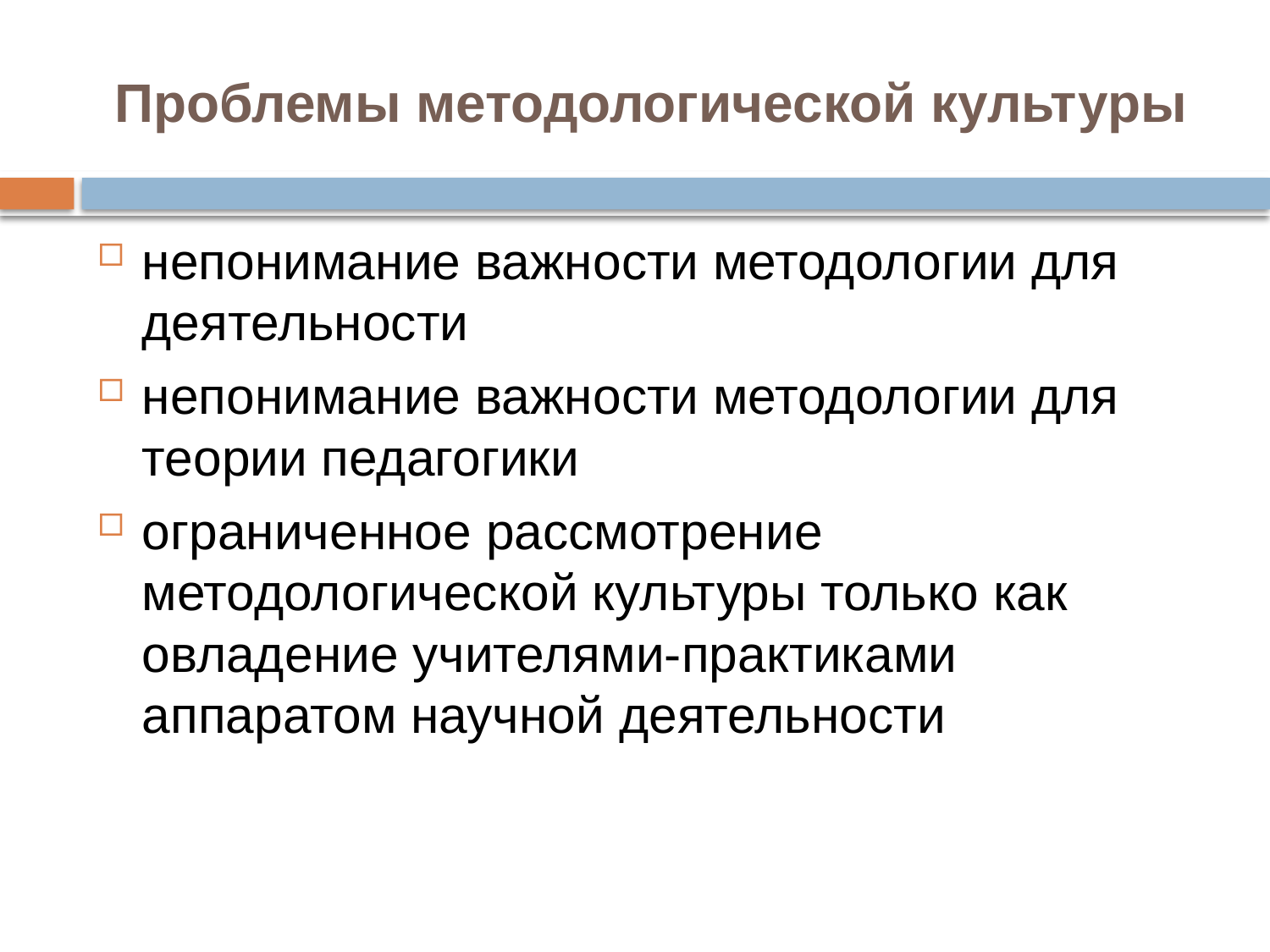

# Проблемы методологической культуры
непонимание важности методологии для деятельности
непонимание важности методологии для теории педагогики
ограниченное рассмотрение методологической культуры только как овладение учителями-практиками аппаратом научной деятельности